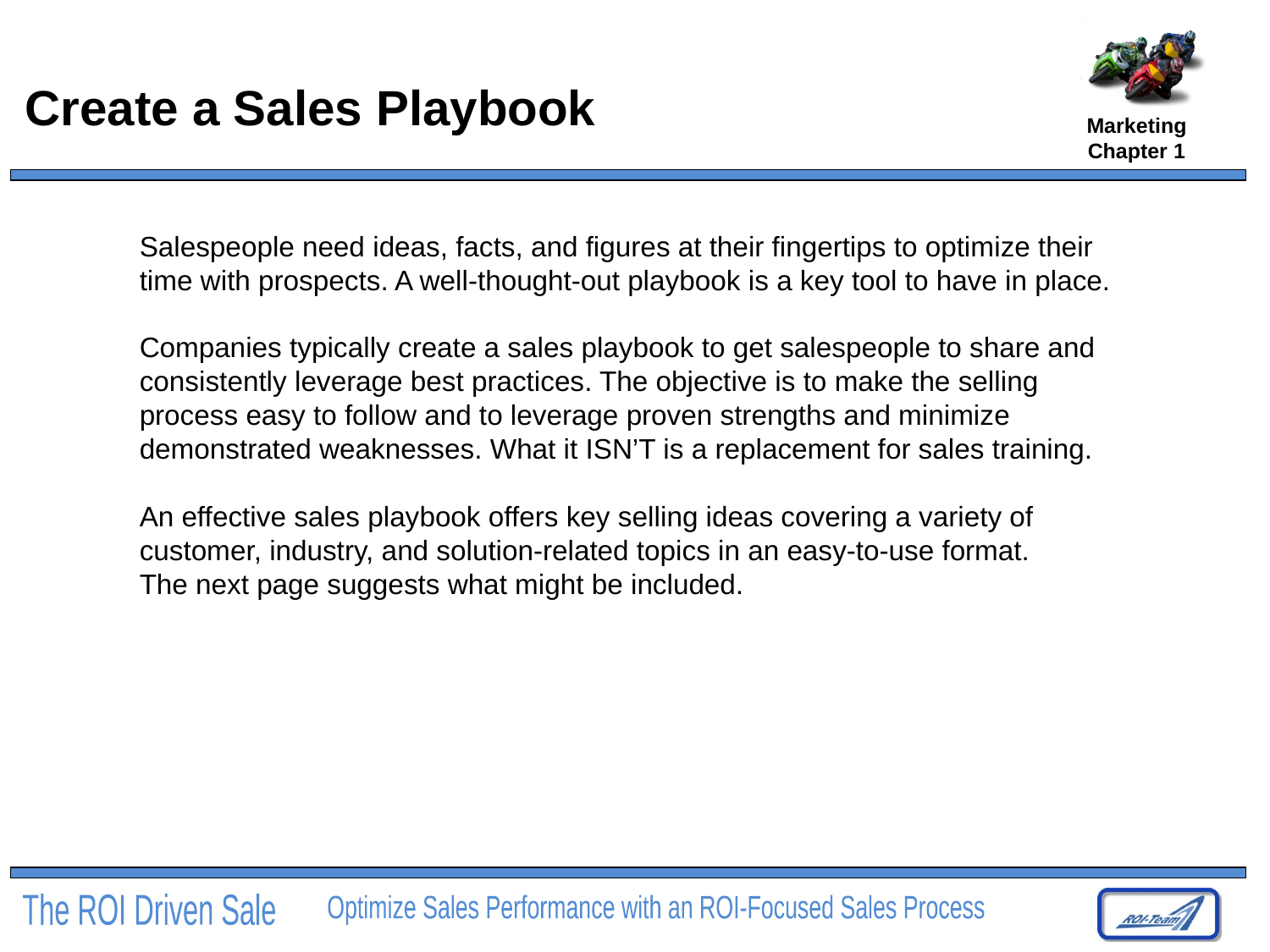

# Create a Sales Playbook

Marketing
Chapter 1
Salespeople need ideas, facts, and figures at their fingertips to optimize their time with prospects. A well-thought-out playbook is a key tool to have in place.

Companies typically create a sales playbook to get salespeople to share and
consistently leverage best practices. The objective is to make the selling process easy to follow and to leverage proven strengths and minimize demonstrated weaknesses. What it ISN’T is a replacement for sales training.

An effective sales playbook offers key selling ideas covering a variety of customer, industry, and solution-related topics in an easy-to-use format.
The next page suggests what might be included.